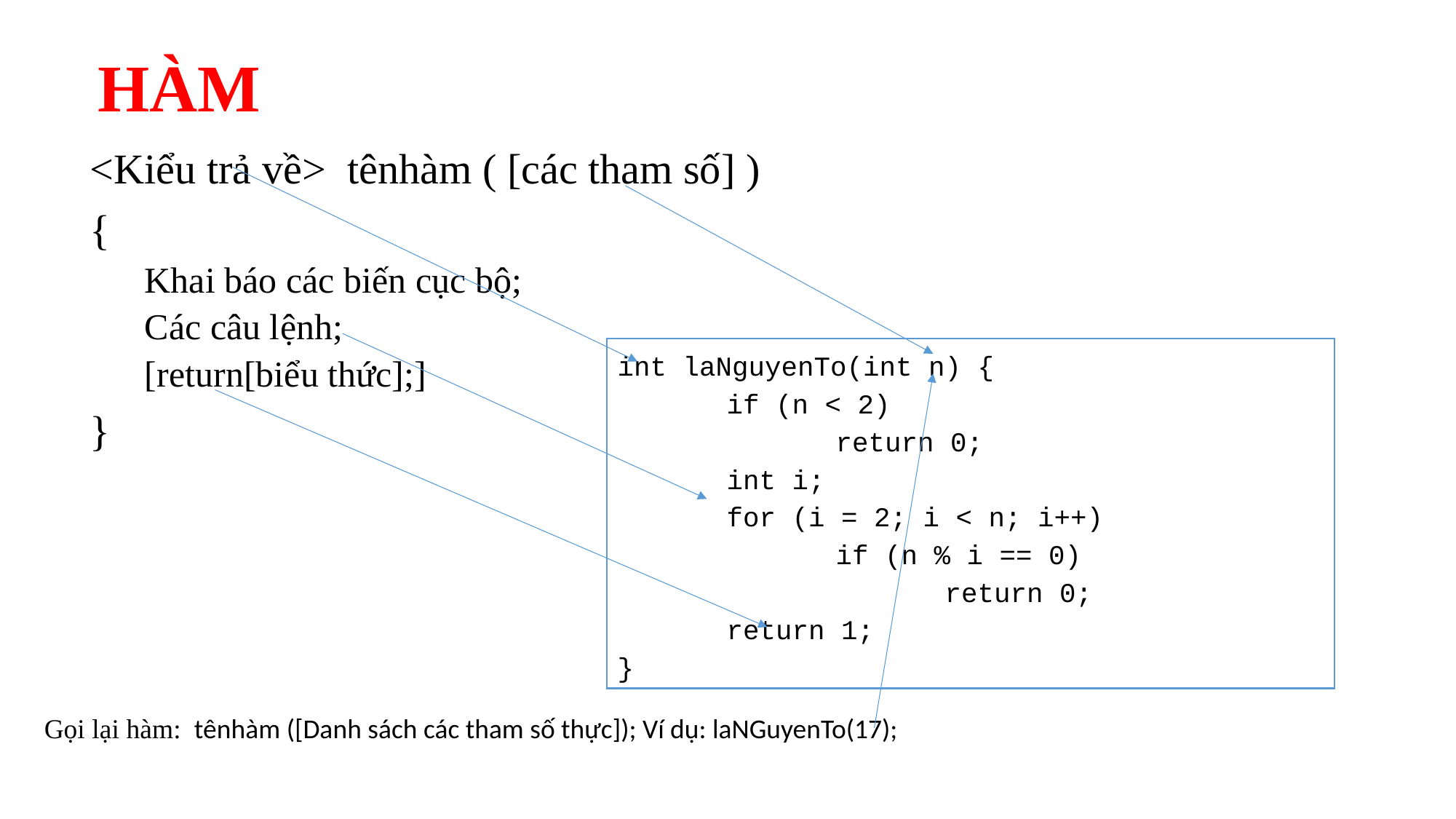

# HÀM
<Kiểu trả về>  tênhàm ( [các tham số] )
{
Khai báo các biến cục bộ;
Các câu lệnh;
[return[biểu thức];]
}

int laNguyenTo(int n) {
	if (n < 2)
		return 0;
	int i;
	for (i = 2; i < n; i++)
		if (n % i == 0)
			return 0;
	return 1;
}
Gọi lại hàm:  tênhàm ([Danh sách các tham số thực]); Ví dụ: laNGuyenTo(17);